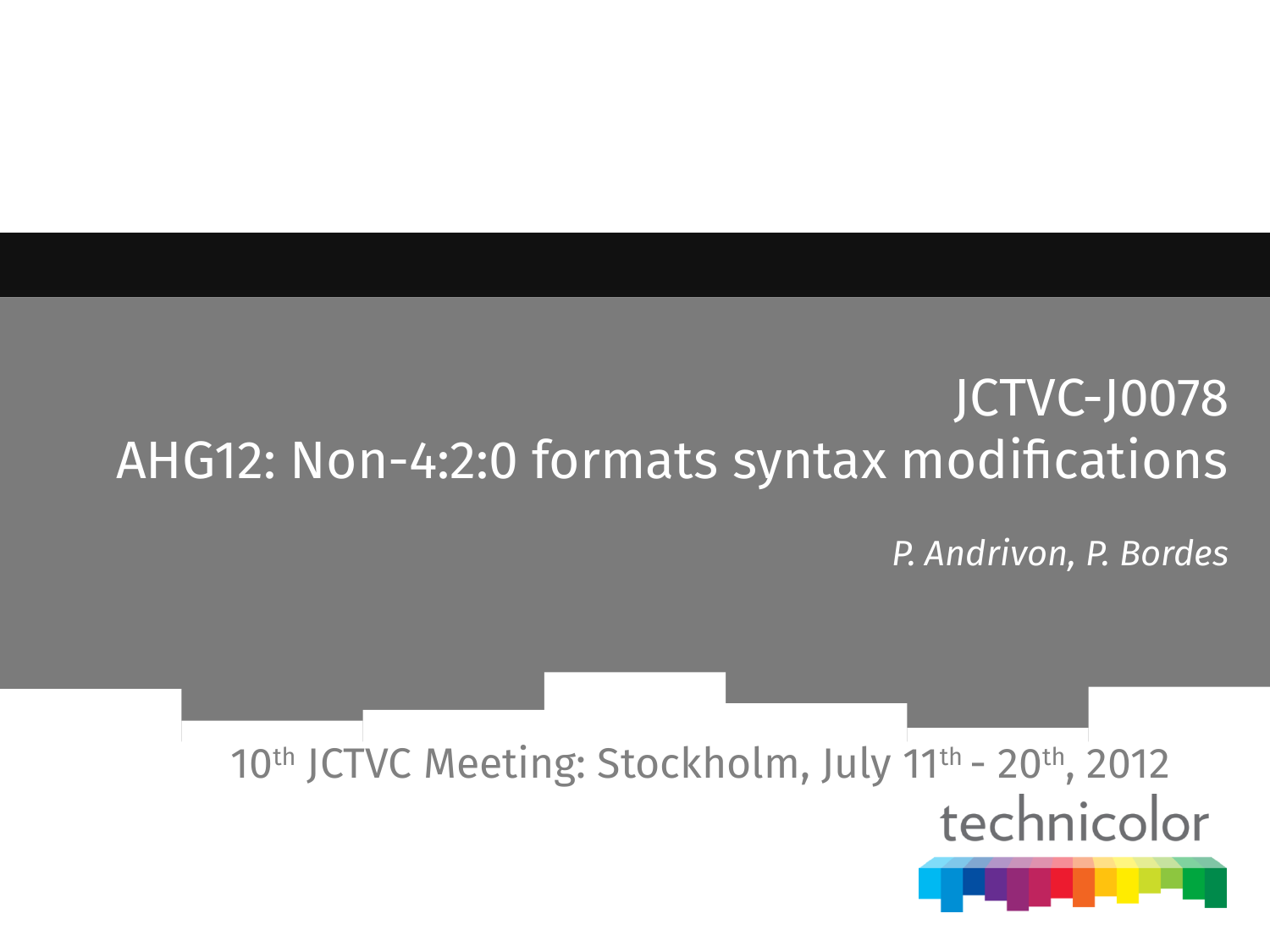

# JCTVC-J0078 AHG12: Non-4:2:0 formats syntax modifications
 P. Andrivon, P. Bordes

10th JCTVC Meeting: Stockholm, July 11th - 20th, 2012